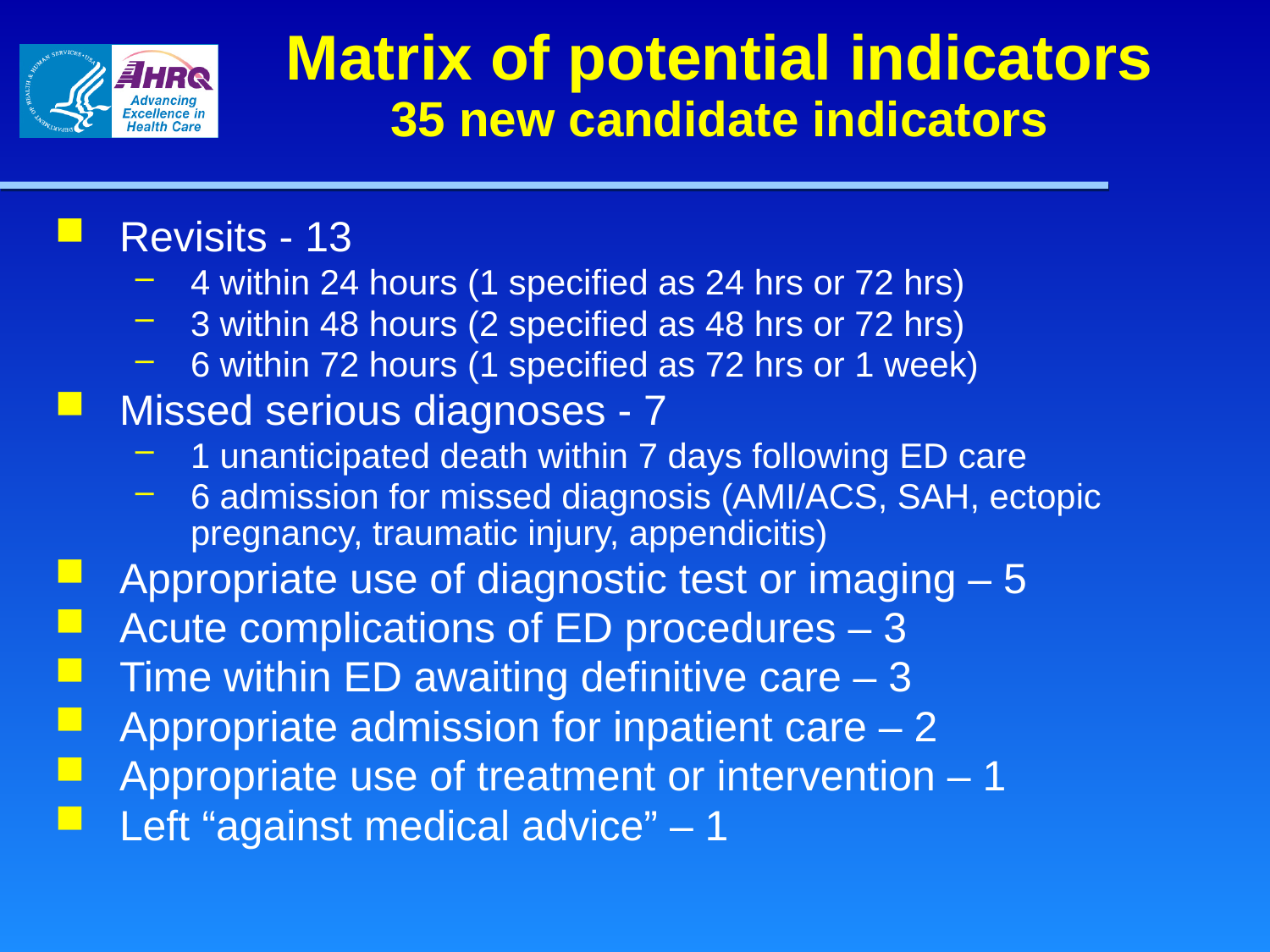

Matrix of potential indicators
35 new candidate indicators
Revisits - 13
4 within 24 hours (1 specified as 24 hrs or 72 hrs)
3 within 48 hours (2 specified as 48 hrs or 72 hrs)
6 within 72 hours (1 specified as 72 hrs or 1 week)
Missed serious diagnoses - 7
1 unanticipated death within 7 days following ED care
6 admission for missed diagnosis (AMI/ACS, SAH, ectopic pregnancy, traumatic injury, appendicitis)
Appropriate use of diagnostic test or imaging – 5
Acute complications of ED procedures – 3
Time within ED awaiting definitive care – 3
Appropriate admission for inpatient care – 2
Appropriate use of treatment or intervention – 1
Left “against medical advice” – 1